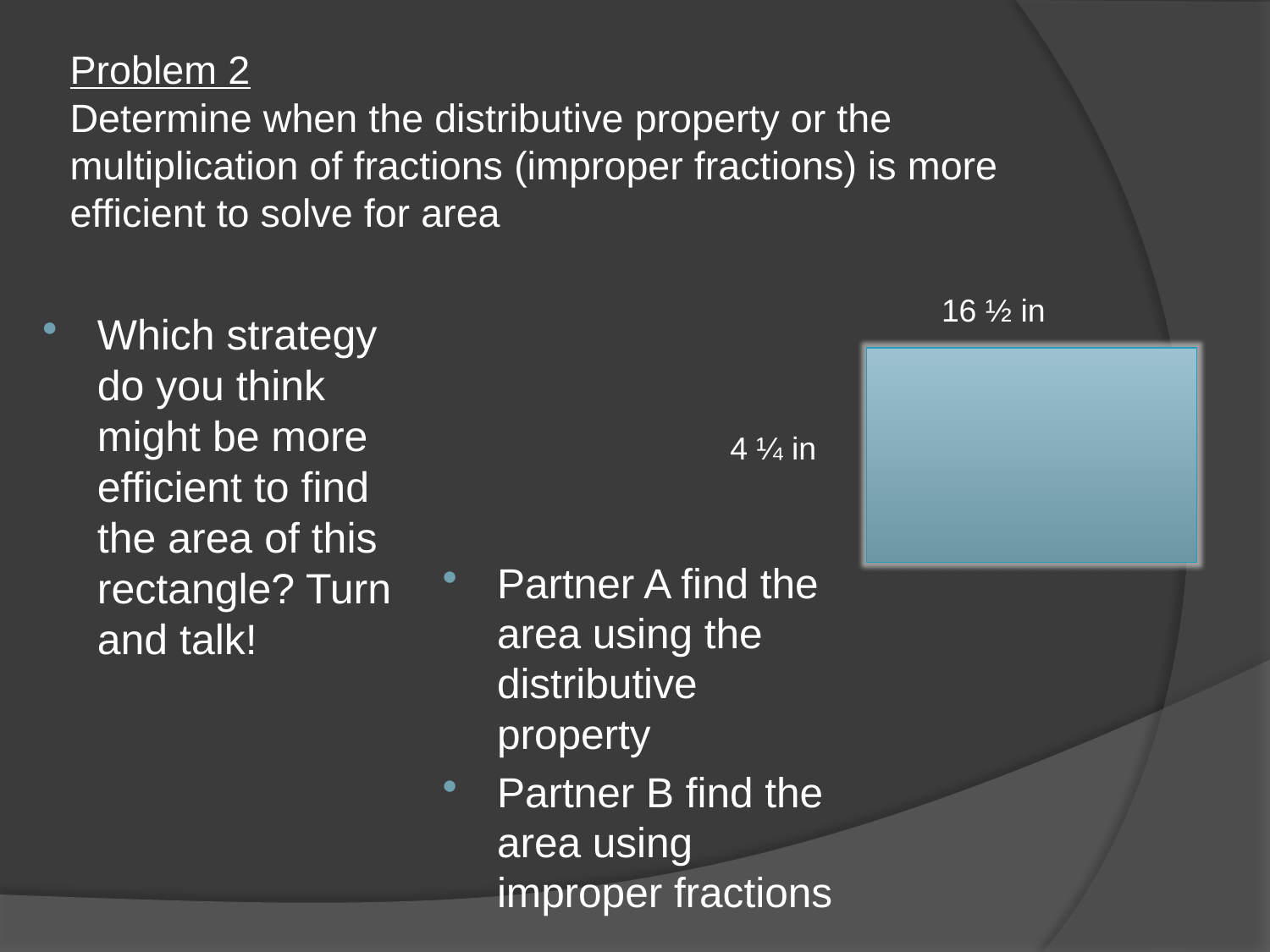

# Problem 2 Determine when the distributive property or the multiplication of fractions (improper fractions) is more efficient to solve for area
16 ½ in
Which strategy do you think might be more efficient to find the area of this rectangle? Turn and talk!

4 ¼ in
Partner A find the area using the distributive property
Partner B find the area using improper fractions